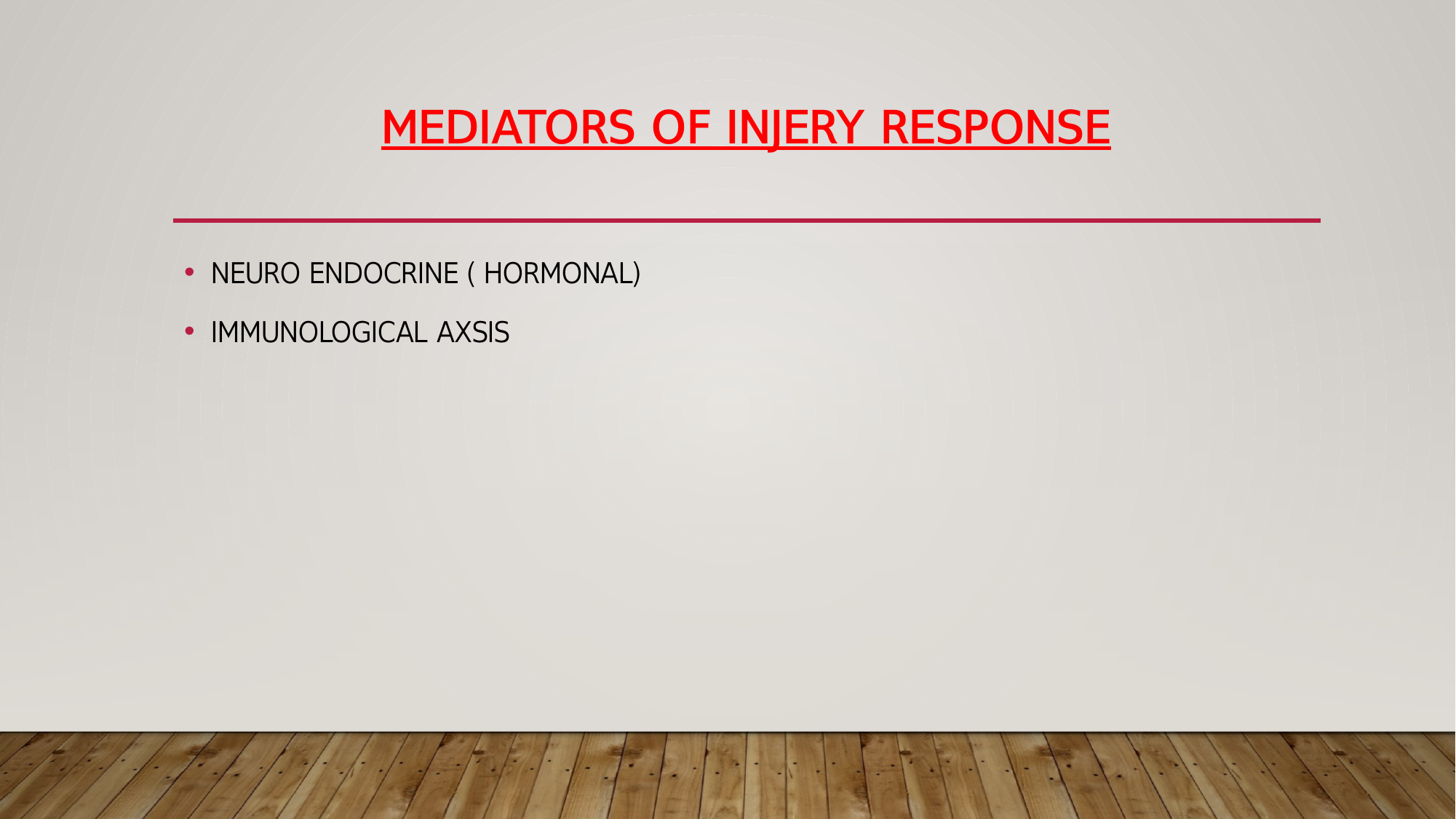

# Mediators of Injery Response
NEURO ENDOCRINE ( HORMONAL)
IMMUNOLOGICAL AXSIS